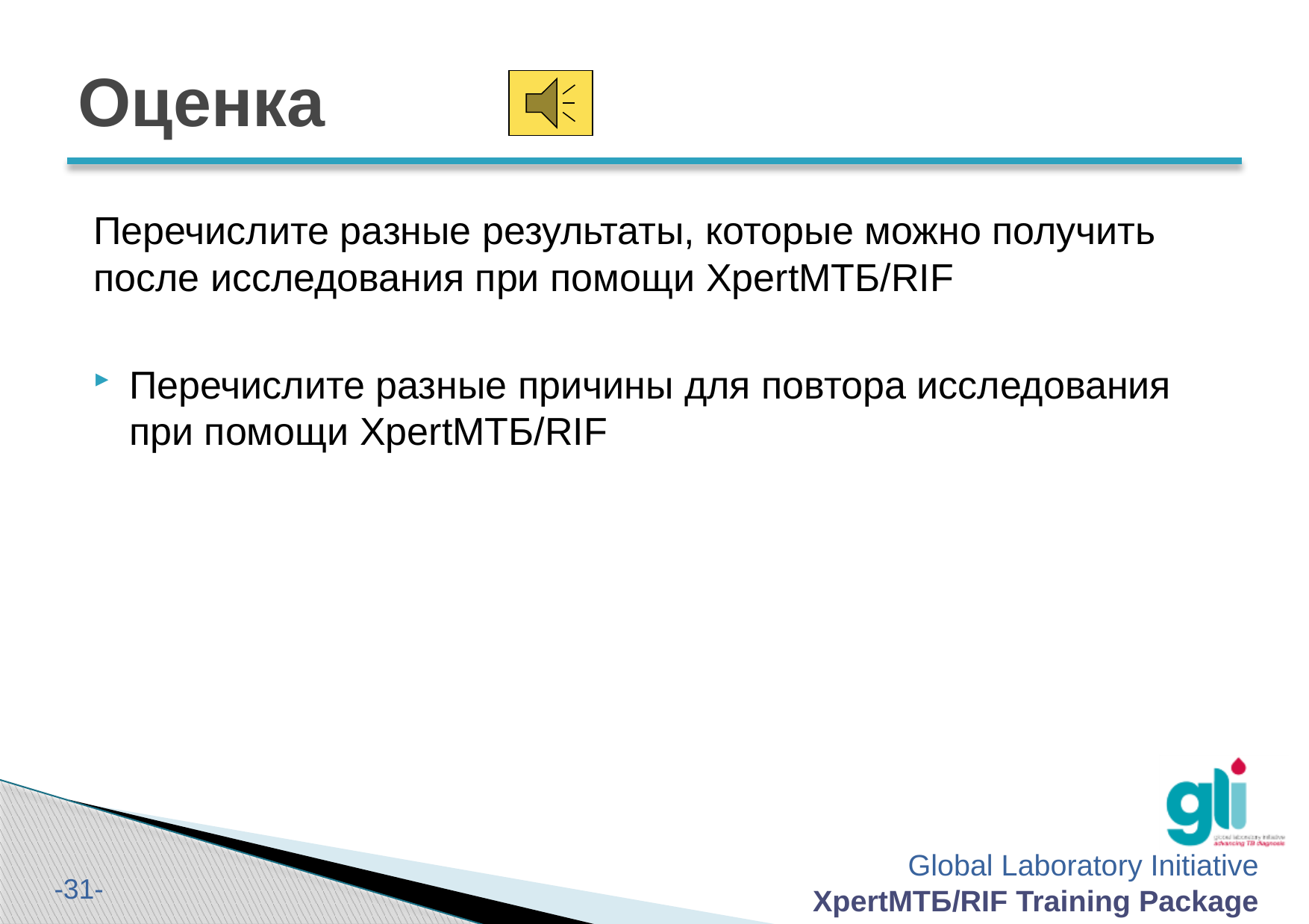

# Оценка

Перечислите разные результаты, которые можно получить после исследования при помощи XpertМТБ/RIF

Перечислите разные причины для повтора исследования при помощи XpertМТБ/RIF